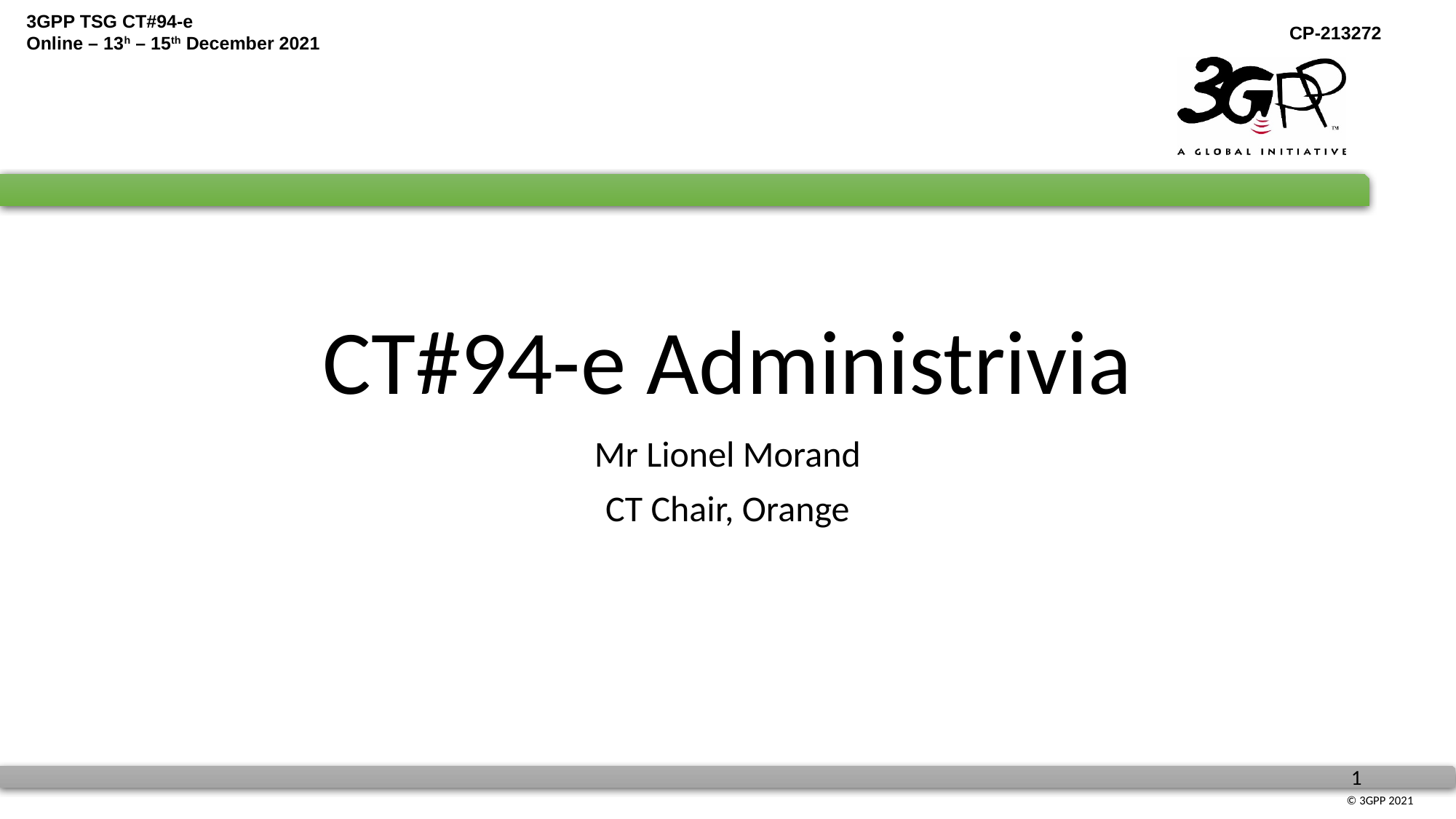

# CT#94-e Administrivia
Mr Lionel Morand
CT Chair, Orange